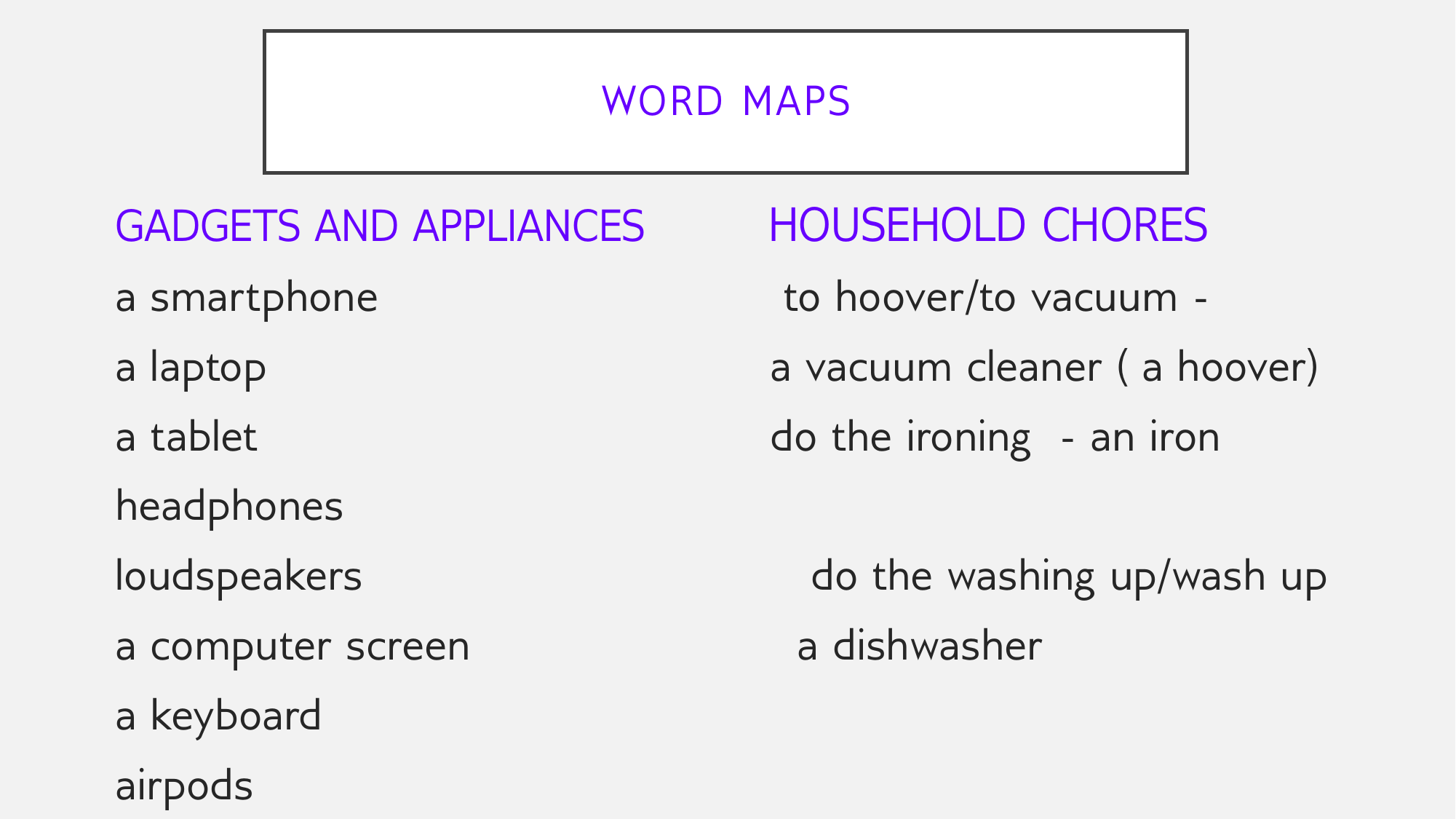

# WORD MAPS
GADGETS AND APPLIANCES         HOUSEHOLD CHORES
a smartphone		                 to hoover/to vacuum -
a laptop					a vacuum cleaner ( a hoover)
a tablet					do the ironing  - an iron
headphones
loudspeakers	                           do the washing up/wash up
a computer screen		          a dishwasher
a keyboard
airpods